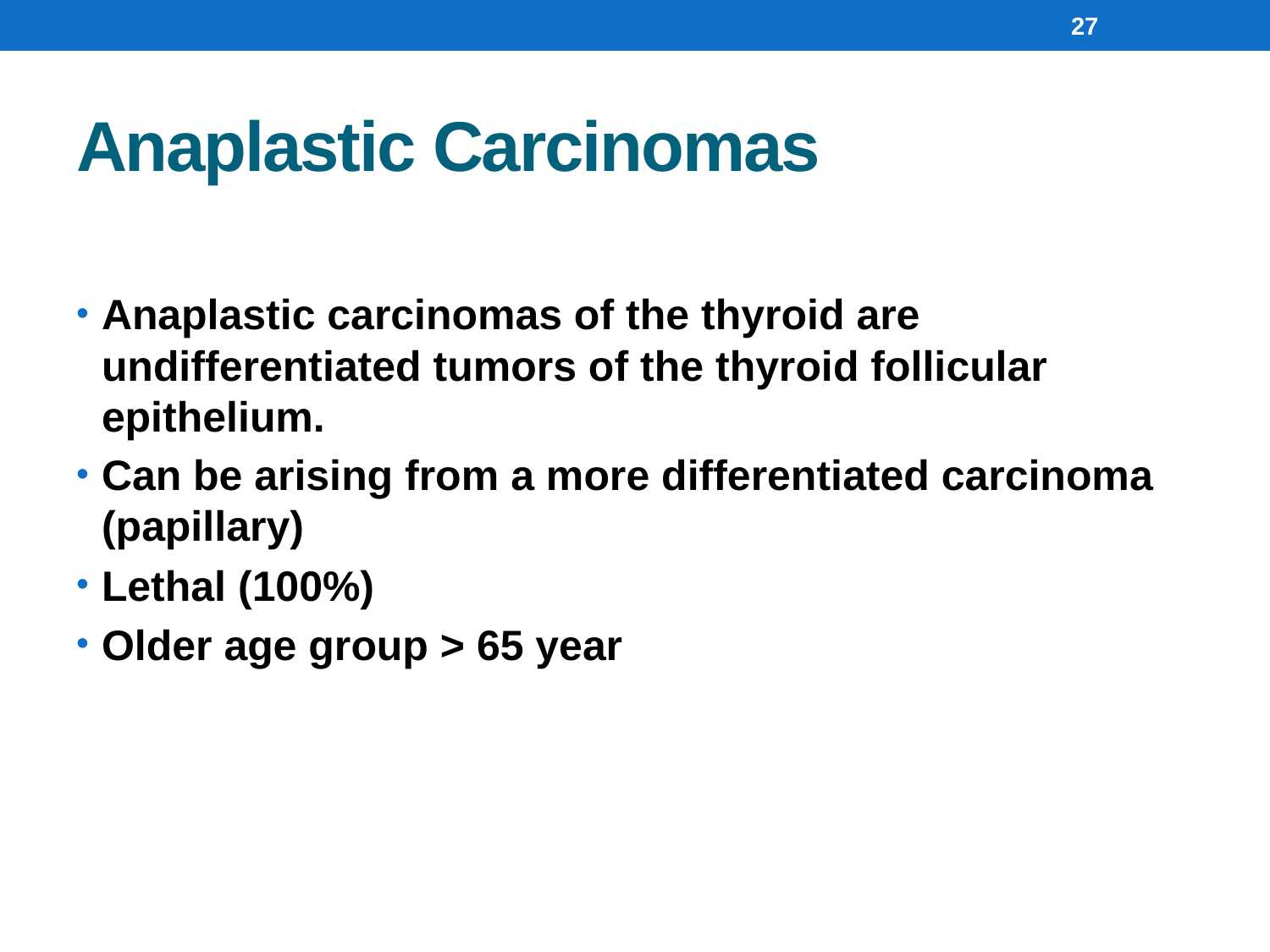

27
# Anaplastic Carcinomas

Anaplastic carcinomas of the thyroid are undifferentiated tumors of the thyroid follicular epithelium.
Can be arising from a more differentiated carcinoma (papillary)
Lethal (100%)
Older age group > 65 year